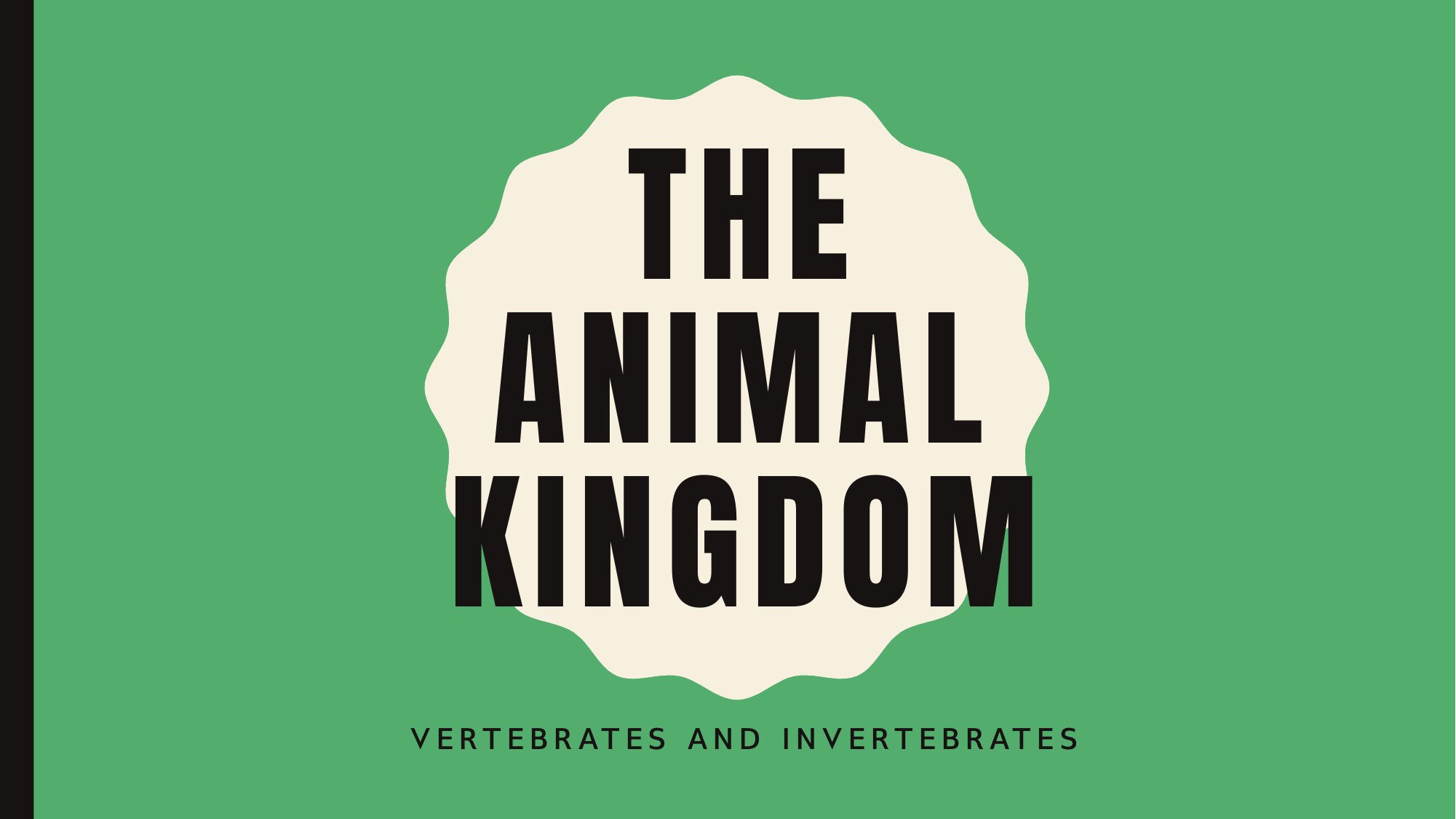

# The Animal Kingdom
Vertebrates and invertebrates